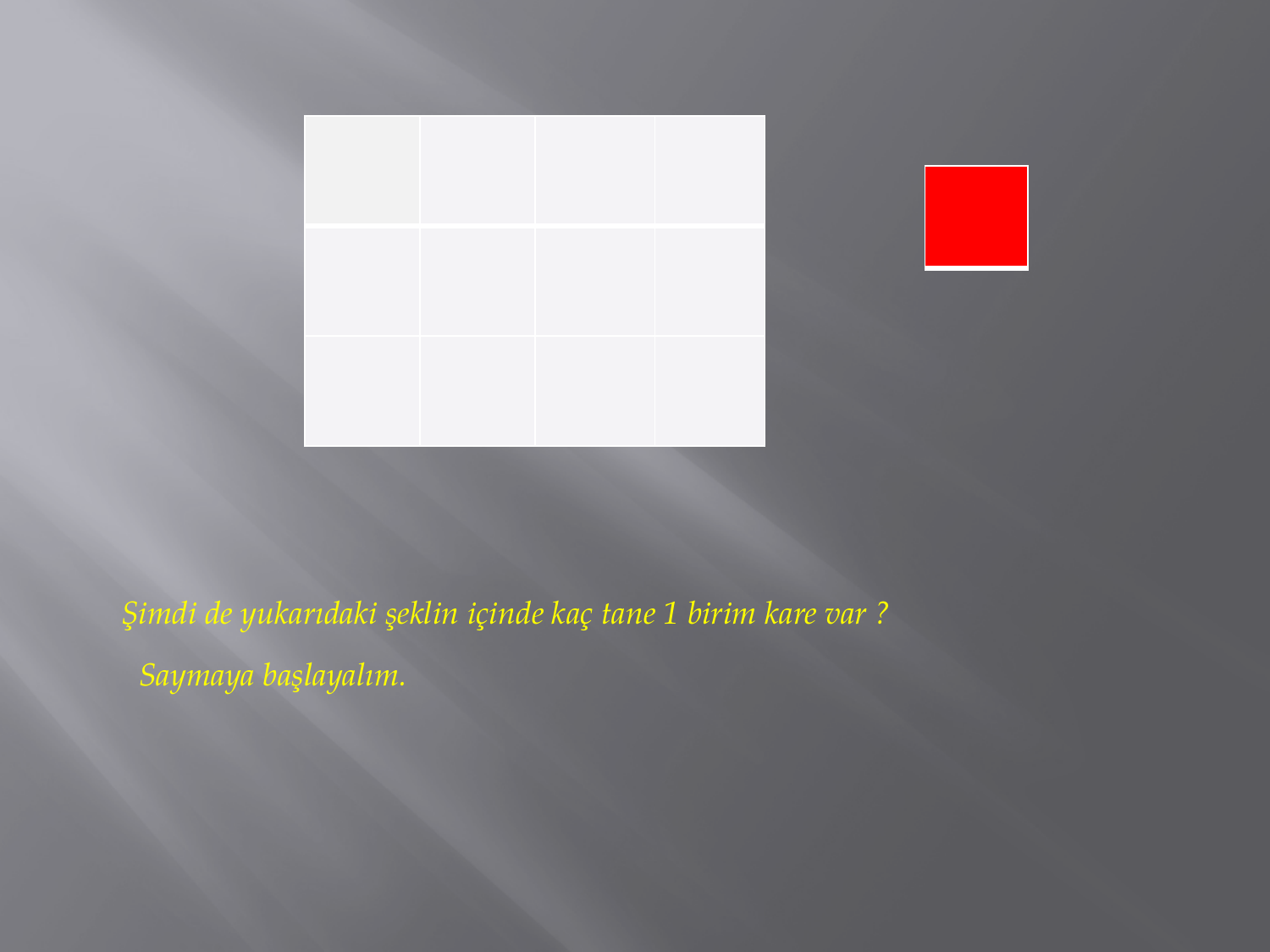

|  |  |  |  |
| --- | --- | --- | --- |
|  |  |  |  |
|  |  |  |  |
|  |
| --- |
Şimdi de yukarıdaki şeklin içinde kaç tane 1 birim kare var ?
Saymaya başlayalım.